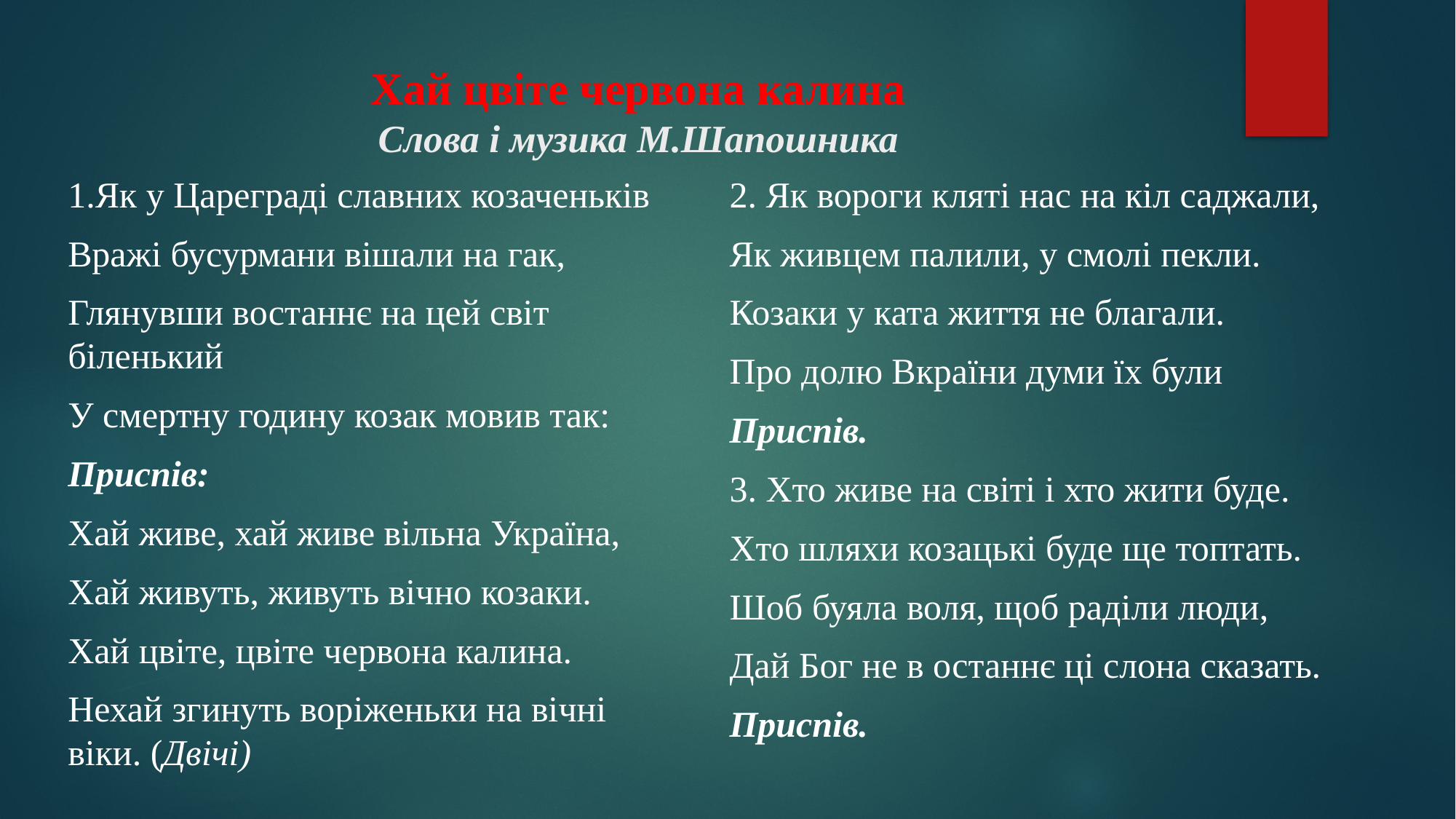

# Хай цвіте червона калина Слова і музика М.Шапошника
1.Як у Цареграді славних козаченьків
Вражі бусурмани вішали на гак,
Глянувши востаннє на цей світ біленький
У смертну годину козак мовив так:
Приспів:
Хай живе, хай живе вільна Україна,
Хай живуть, живуть вічно козаки.
Хай цвіте, цвіте червона калина.
Нехай згинуть воріженьки на вічні віки. (Двічі)

2. Як вороги кляті нас на кіл саджали,
Як живцем палили, у смолі пекли.
Козаки у ката життя не благали.
Про долю Вкраїни думи їх були
Приспів.
3. Хто живе на світі і хто жити буде.
Хто шляхи козацькі буде ще топтать.
Шоб буяла воля, щоб раділи люди,
Дай Бог не в останнє ці слона сказать.
Приспів.